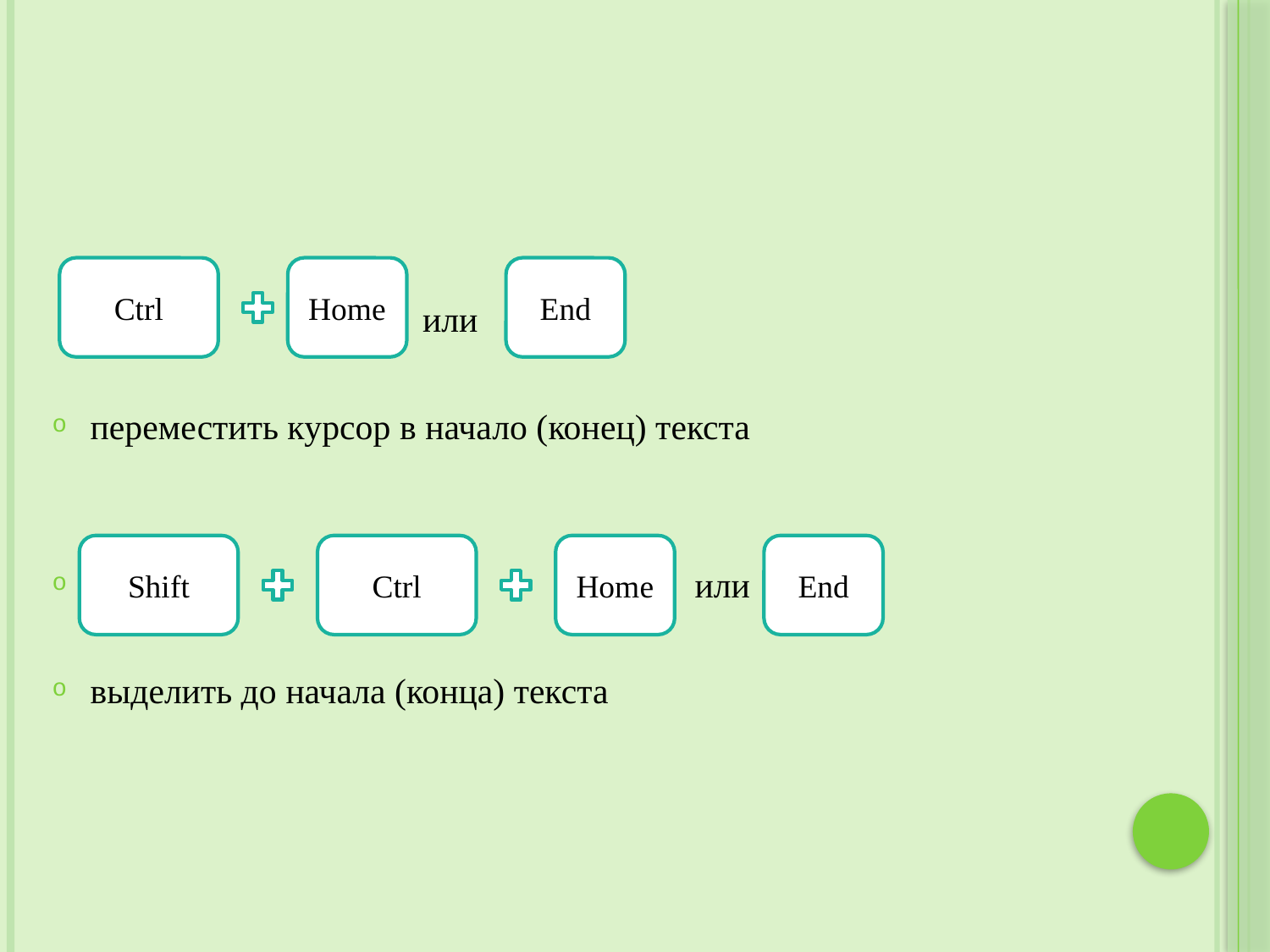

или

переместить курсор в начало (конец) текста

                                                                    или

выделить до начала (конца) текста

Ctrl
Home
End

Shift
Ctrl
Home
End